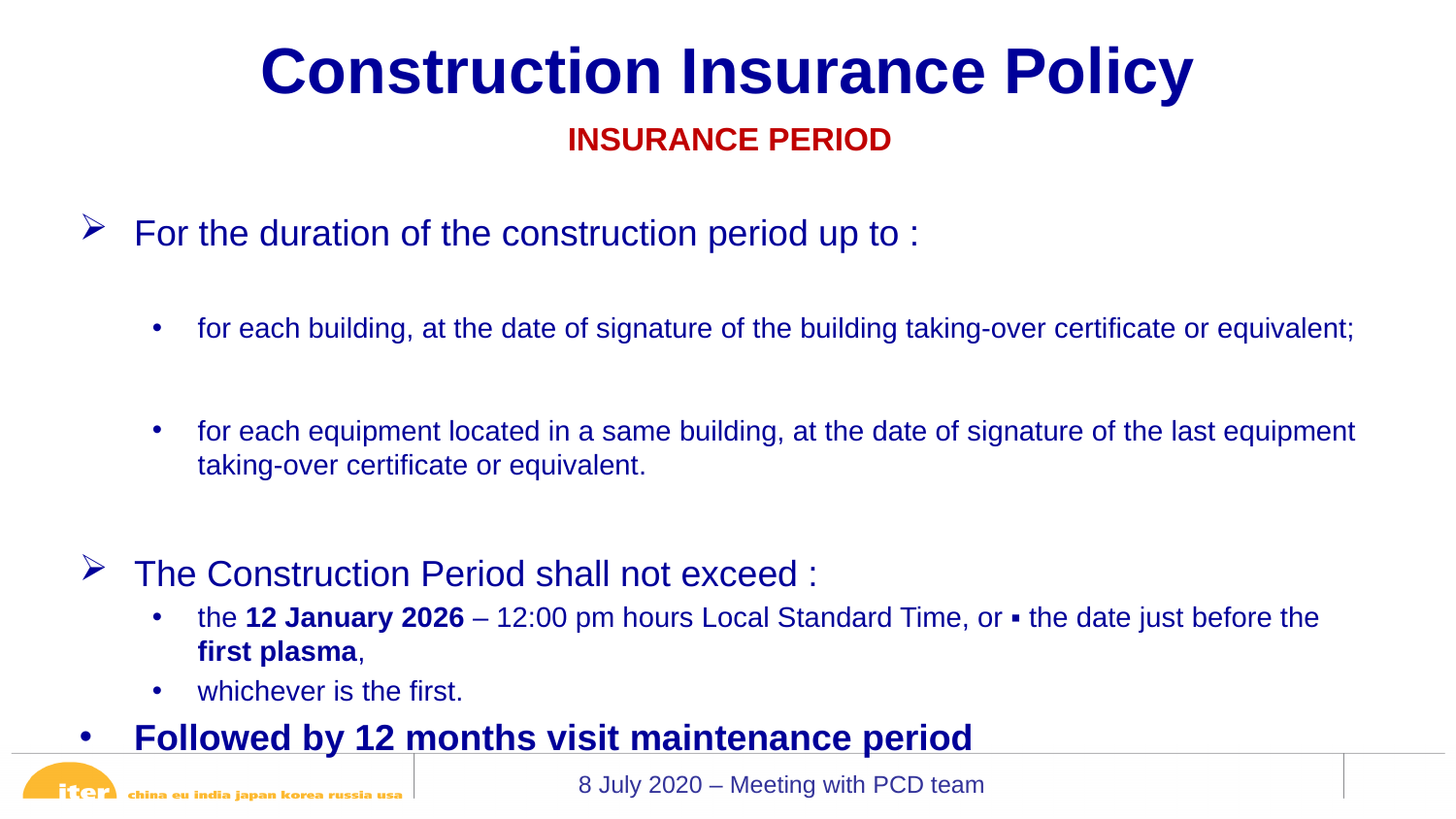

# Construction Insurance Policy
INSURANCE PERIOD

For the duration of the construction period up to :

for each building, at the date of signature of the building taking-over certificate or equivalent;

for each equipment located in a same building, at the date of signature of the last equipment taking-over certificate or equivalent.

The Construction Period shall not exceed :
the 12 January 2026 – 12:00 pm hours Local Standard Time, or ▪ the date just before the first plasma,
whichever is the first.
Followed by 12 months visit maintenance period